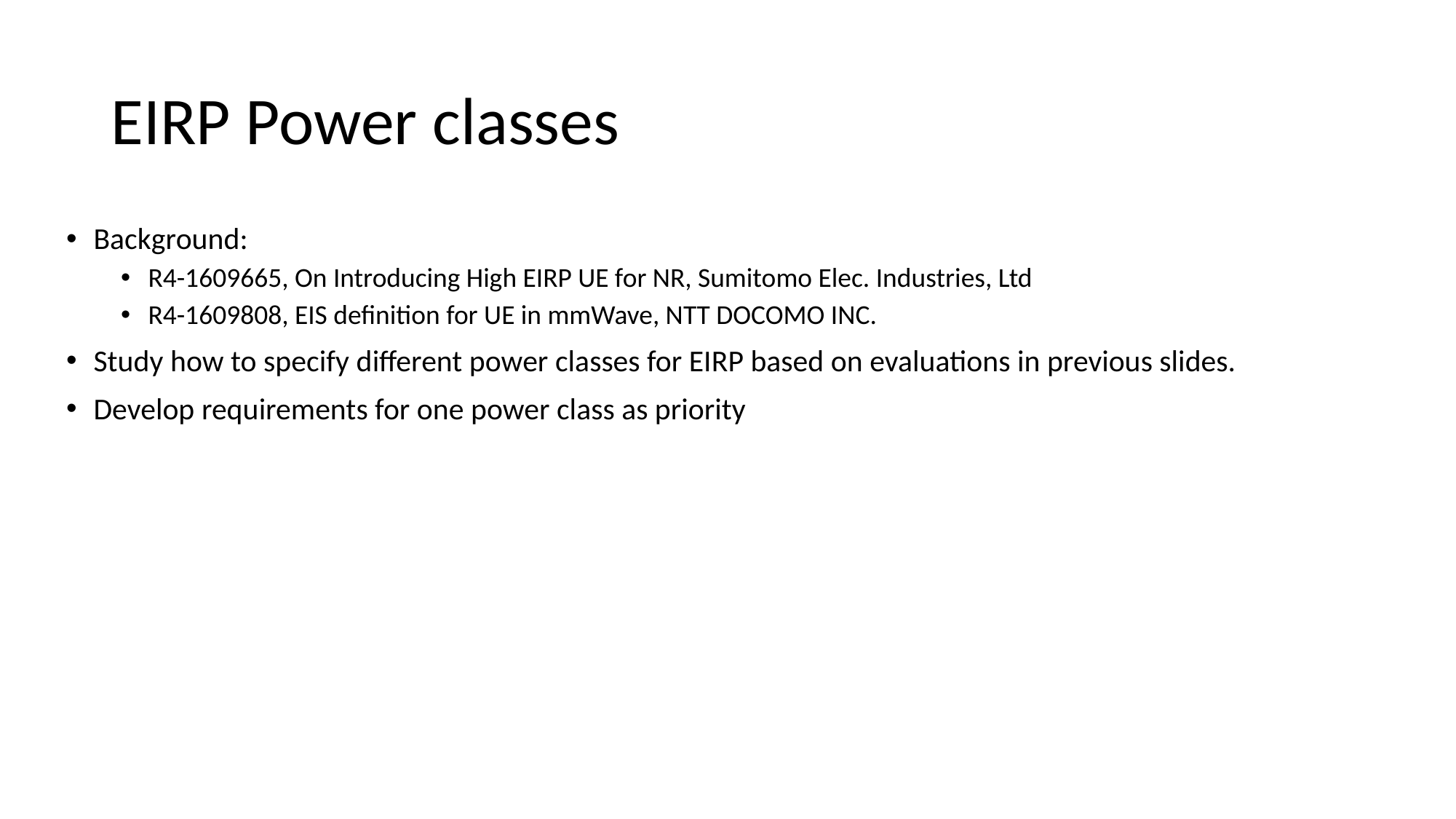

# EIRP Power classes
Background:
R4-1609665, On Introducing High EIRP UE for NR, Sumitomo Elec. Industries, Ltd
R4-1609808, EIS definition for UE in mmWave, NTT DOCOMO INC.
Study how to specify different power classes for EIRP based on evaluations in previous slides.
Develop requirements for one power class as priority